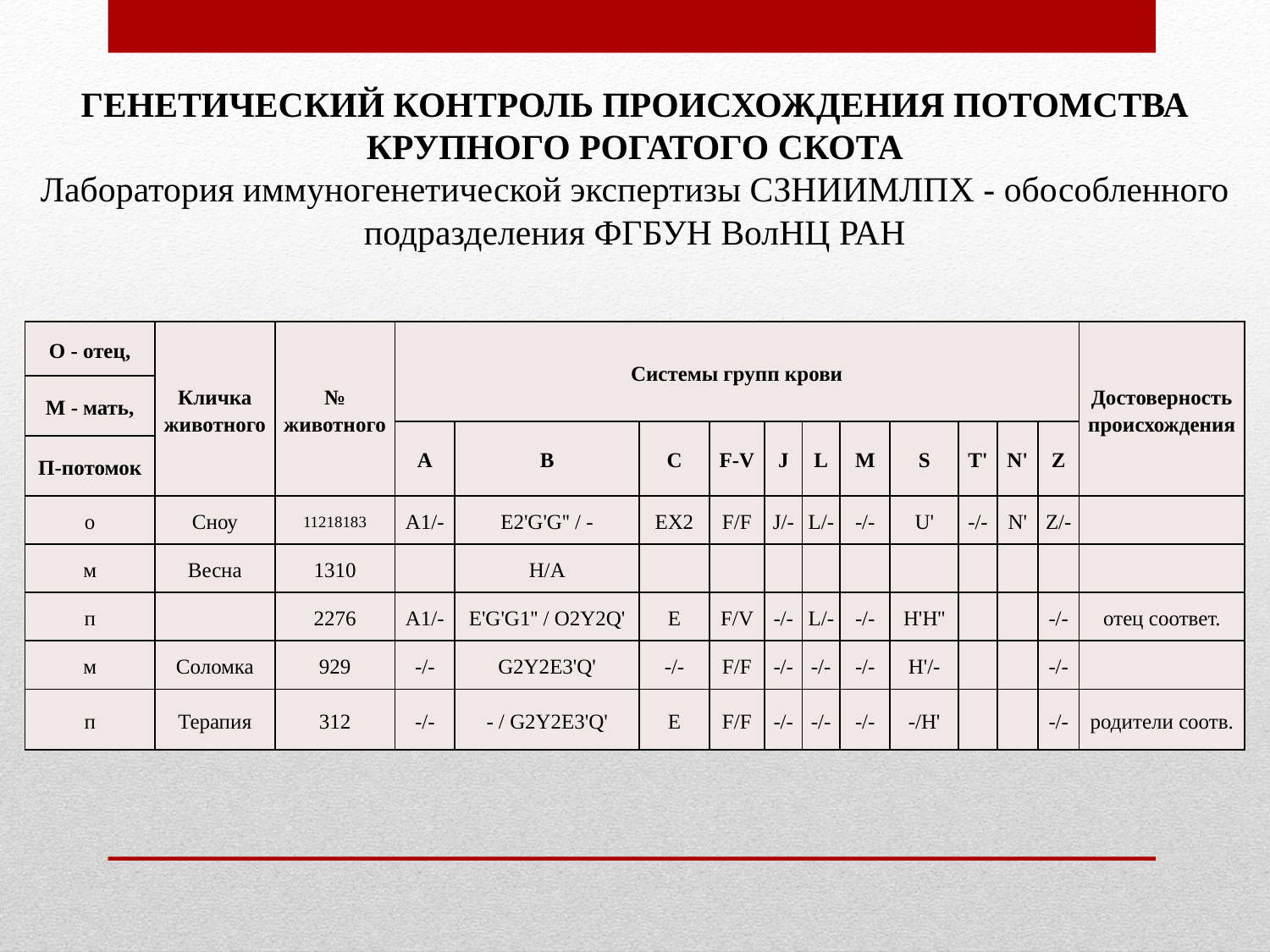

ГЕНЕТИЧЕСКИЙ КОНТРОЛЬ ПРОИСХОЖДЕНИЯ ПОТОМСТВА КРУПНОГО РОГАТОГО СКОТА
Лаборатория иммуногенетической экспертизы СЗНИИМЛПХ - обособленного подразделения ФГБУН ВолНЦ РАН
| О - отец, | Кличка животного | № животного | Системы групп крови |  |  |  |  |  |  |  |  |  |  | Достоверность происхождения |
| --- | --- | --- | --- | --- | --- | --- | --- | --- | --- | --- | --- | --- | --- | --- |
| М - мать, |  |  |  |  |  |  |  |  |  |  |  |  |  |  |
|  |  |  | A | B | C | F-V | J | L | M | S | T' | N' | Z |  |
| П-потомок |  |  |  |  |  |  |  |  |  |  |  |  |  |  |
| о | Сноу | 11218183 | A1/- | E2'G'G'' / - | EX2 | F/F | J/- | L/- | -/- | U' | -/- | N' | Z/- |  |
| м | Весна | 1310 |  | Н/А |  |  |  |  |  |  |  |  |  |  |
| п |  | 2276 | A1/- | E'G'G1'' / O2Y2Q' | E | F/V | -/- | L/- | -/- | H'H'' |  |  | -/- | отец соответ. |
| м | Соломка | 929 | -/- | G2Y2E3'Q' | -/- | F/F | -/- | -/- | -/- | H'/- |  |  | -/- |  |
| п | Терапия | 312 | -/- | - / G2Y2E3'Q' | E | F/F | -/- | -/- | -/- | -/H' |  |  | -/- | родители соотв. |